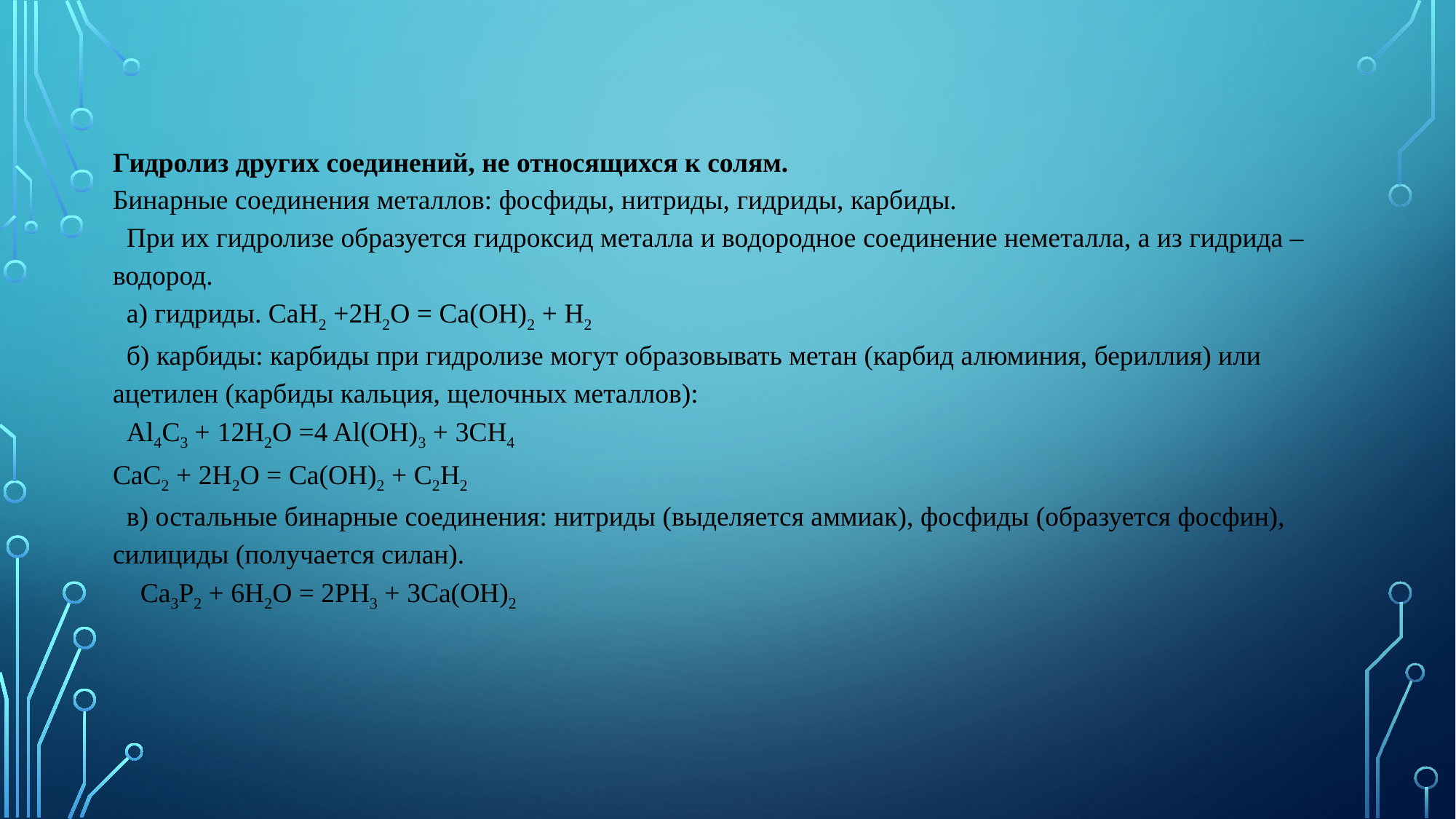

Гидролиз других соединений, не относящихся к солям.
Бинарные соединения металлов: фосфиды, нитриды, гидриды, карбиды.
  При их гидролизе образуется гидроксид металла и водородное соединение неметалла, а из гидрида – водород.
  а) гидриды. СаН2 +2Н2О = Са(ОН)2 + Н2
  б) карбиды: карбиды при гидролизе могут образовывать метан (карбид алюминия, бериллия) или ацетилен (карбиды кальция, щелочных металлов):
  Al4C3 + 12H2O =4 Al(OH)3 + 3CH4
CaC2 + 2H2O = Ca(OH)2 + C2H2
  в) остальные бинарные соединения: нитриды (выделяется аммиак), фосфиды (образуется фосфин), силициды (получается силан).
    Са3Р2 + 6Н2О = 2РН3 + 3Са(ОН)2